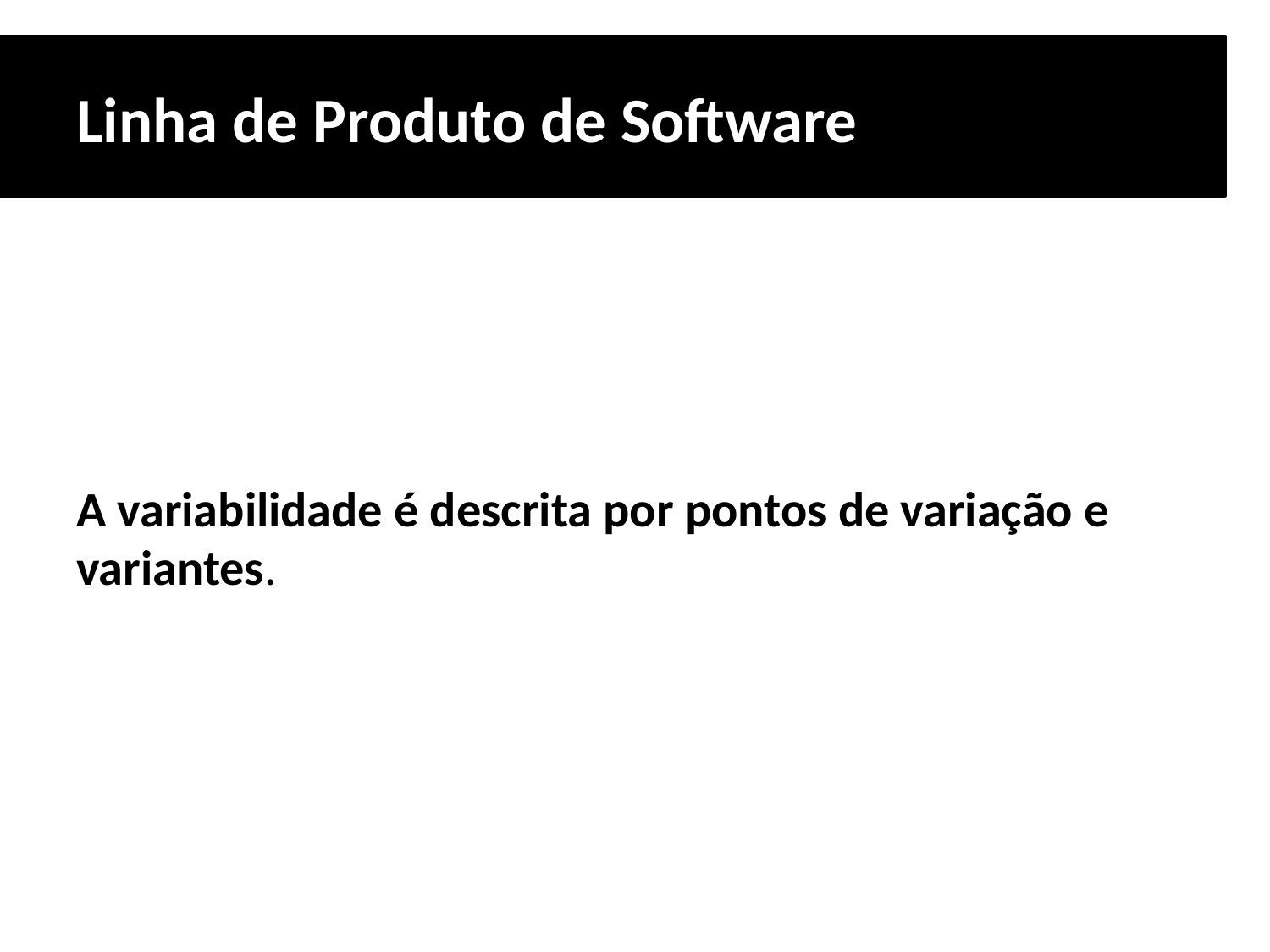

# Linha de Produto de Software
A variabilidade é descrita por pontos de variação e variantes.